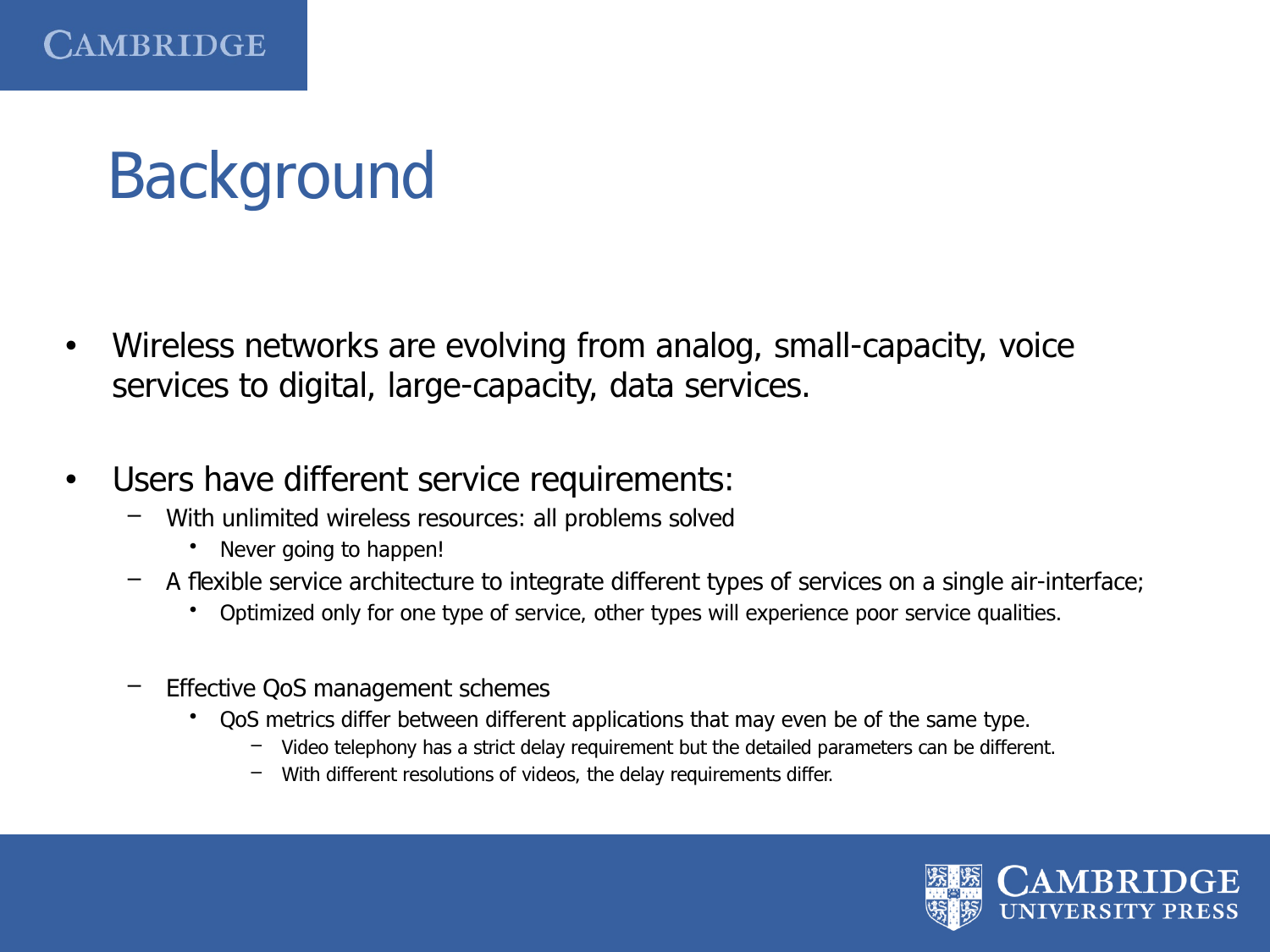

# Background
Wireless networks are evolving from analog, small-capacity, voice services to digital, large-capacity, data services.

Users have different service requirements:
With unlimited wireless resources: all problems solved
Never going to happen!
A flexible service architecture to integrate different types of services on a single air-interface;
Optimized only for one type of service, other types will experience poor service qualities.

Effective QoS management schemes
QoS metrics differ between different applications that may even be of the same type.
Video telephony has a strict delay requirement but the detailed parameters can be different.
With different resolutions of videos, the delay requirements differ.